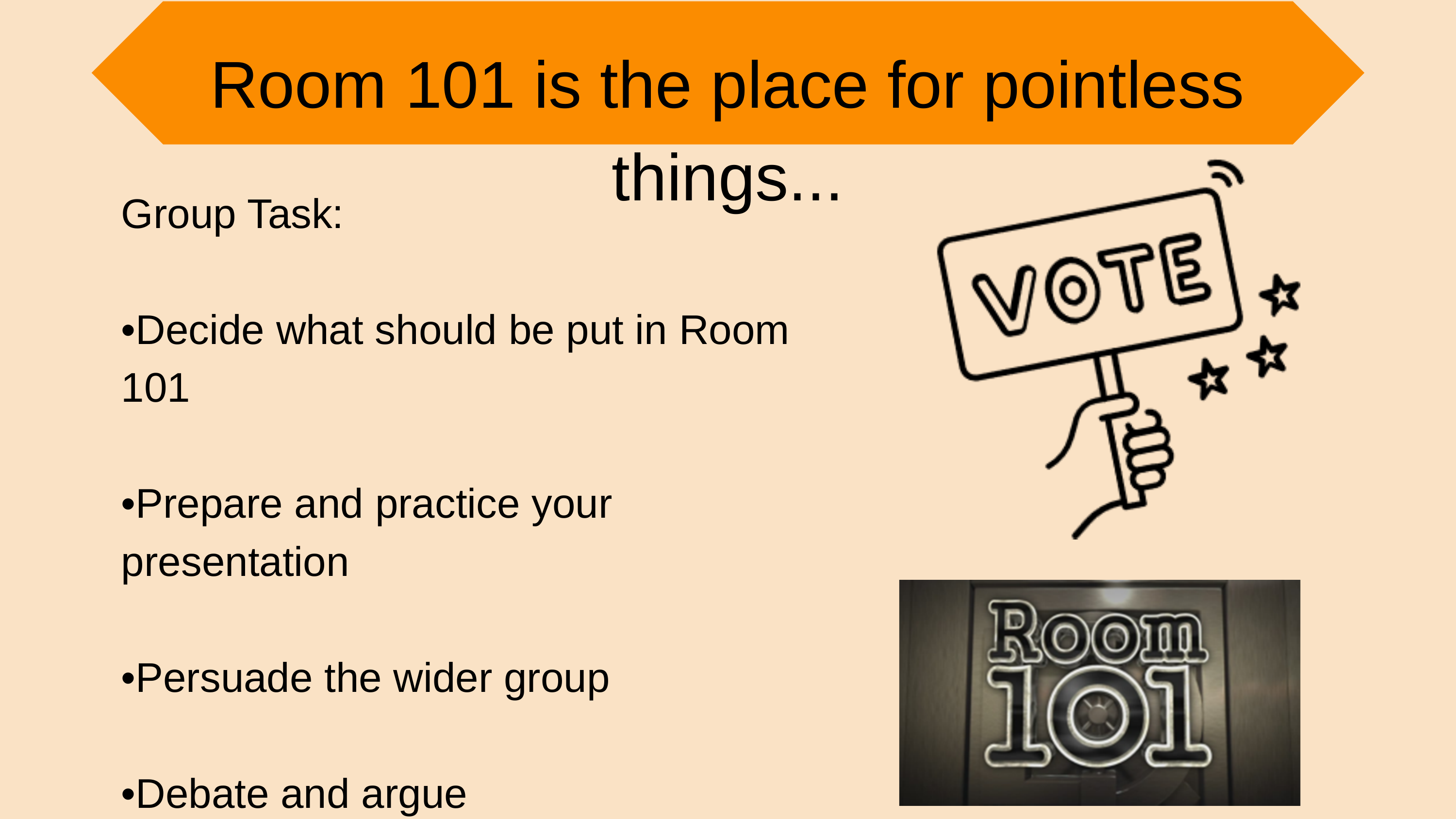

Room 101 is the place for pointless things...

Group Task:

•Decide what should be put in Room 101

•Prepare and practice your presentation

•Persuade the wider group

•Debate and argue

Vote!